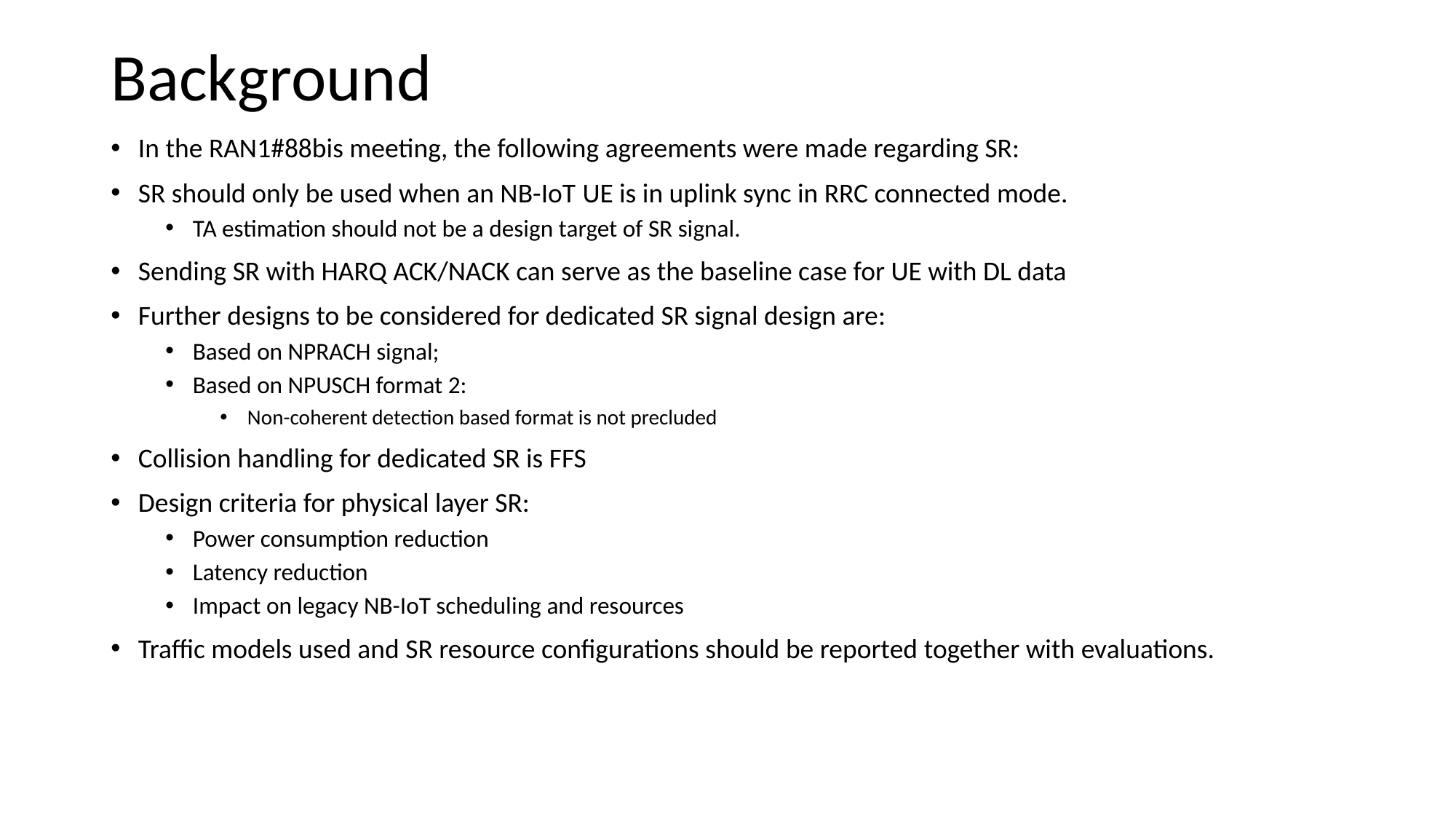

# Background
In the RAN1#88bis meeting, the following agreements were made regarding SR:
SR should only be used when an NB-IoT UE is in uplink sync in RRC connected mode.
TA estimation should not be a design target of SR signal.
Sending SR with HARQ ACK/NACK can serve as the baseline case for UE with DL data
Further designs to be considered for dedicated SR signal design are:
Based on NPRACH signal;
Based on NPUSCH format 2:
Non-coherent detection based format is not precluded
Collision handling for dedicated SR is FFS
Design criteria for physical layer SR:
Power consumption reduction
Latency reduction
Impact on legacy NB-IoT scheduling and resources
Traffic models used and SR resource configurations should be reported together with evaluations.